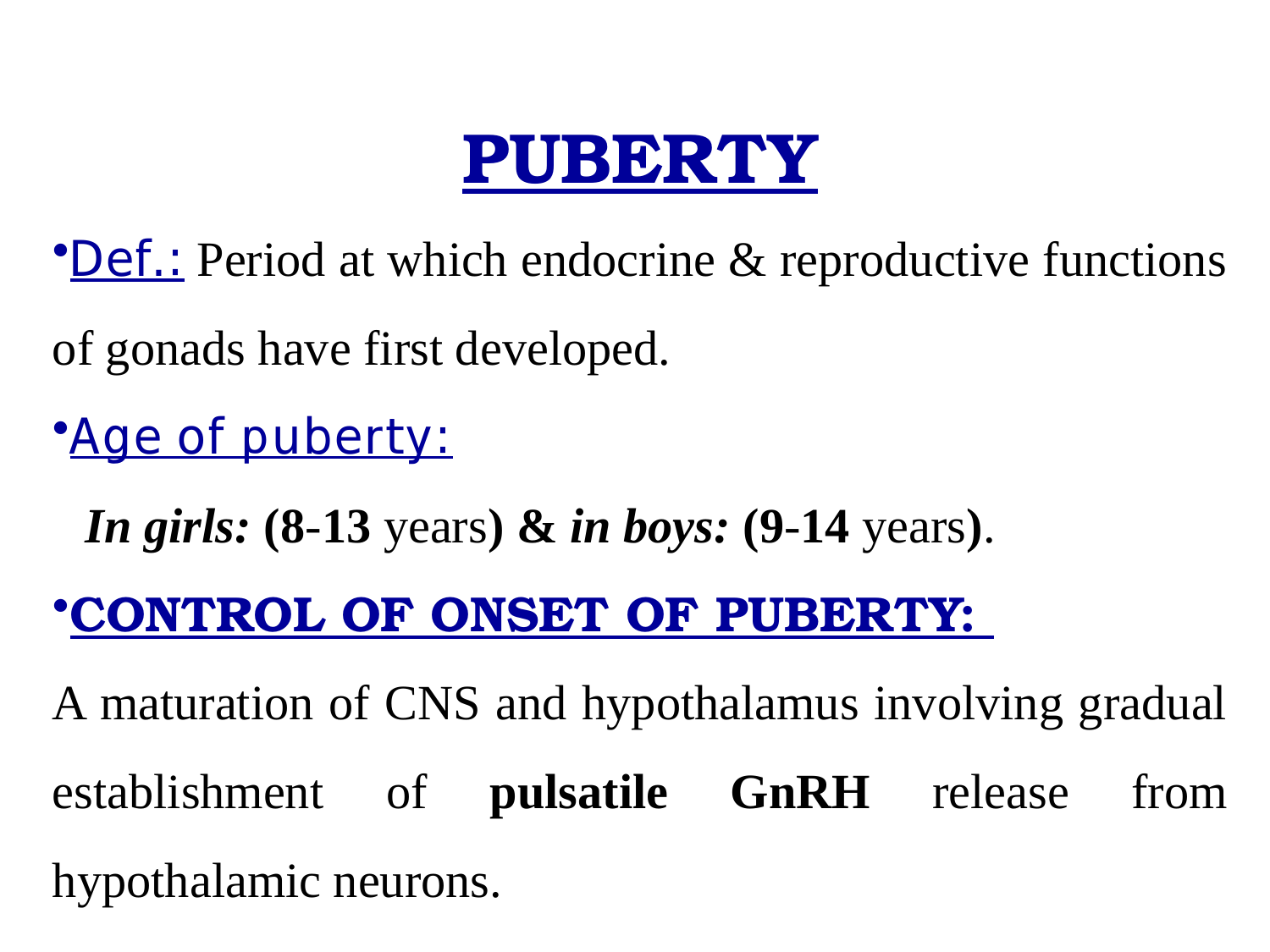

PUBERTY
Def.: Period at which endocrine & reproductive functions of gonads have first developed.
Age of puberty:
  In girls: (8-13 years) & in boys: (9-14 years).
CONTROL OF ONSET OF PUBERTY:
A maturation of CNS and hypothalamus involving gradual establishment of pulsatile GnRH release from hypothalamic neurons.